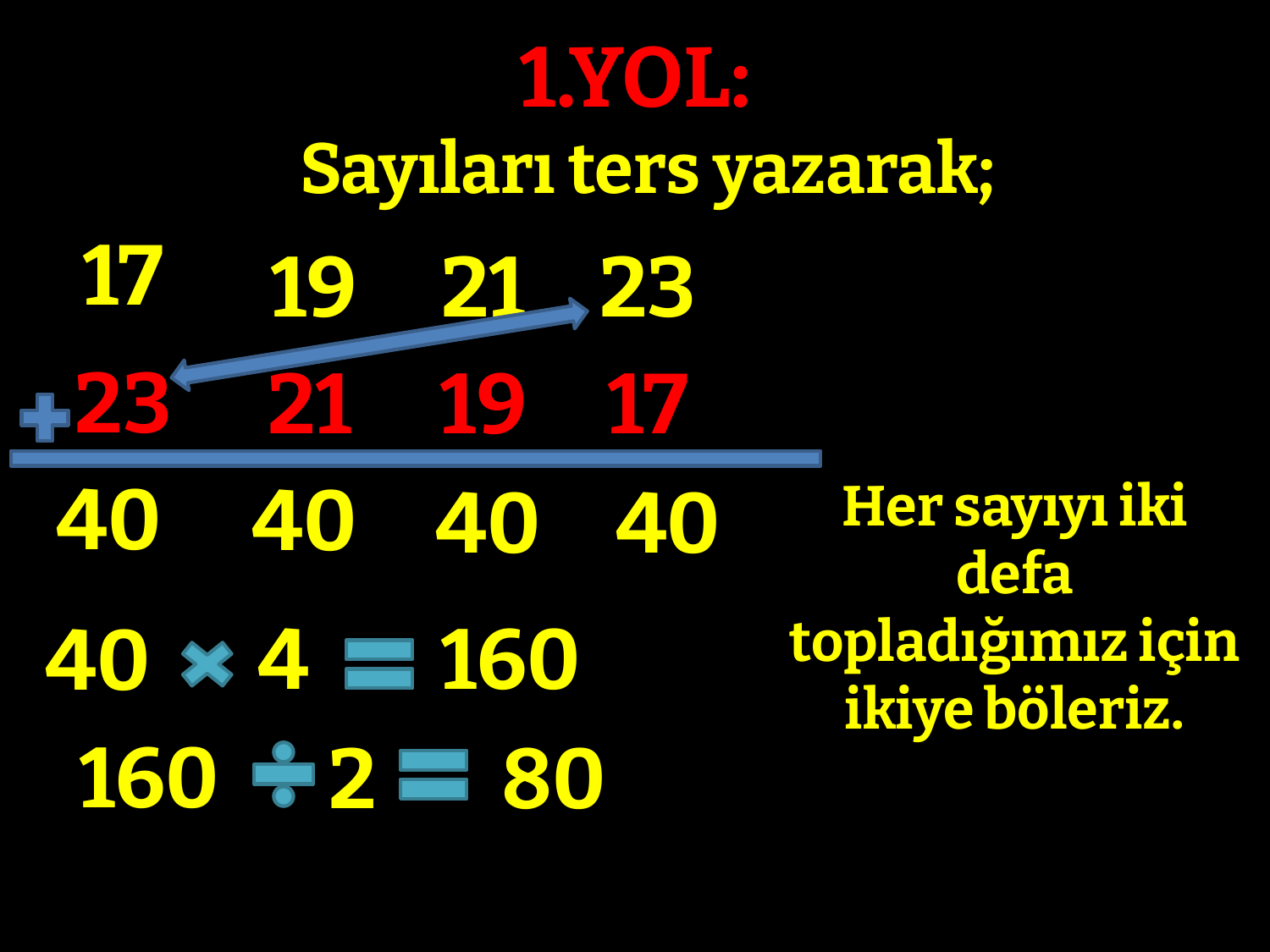

1.YOL:
Sayıları ters yazarak;
17
23
21
19
#

23
21
19
17

40
40
40
40
Her sayıyı iki defa topladığımız için ikiye böleriz.
160
4
40

160
2
80